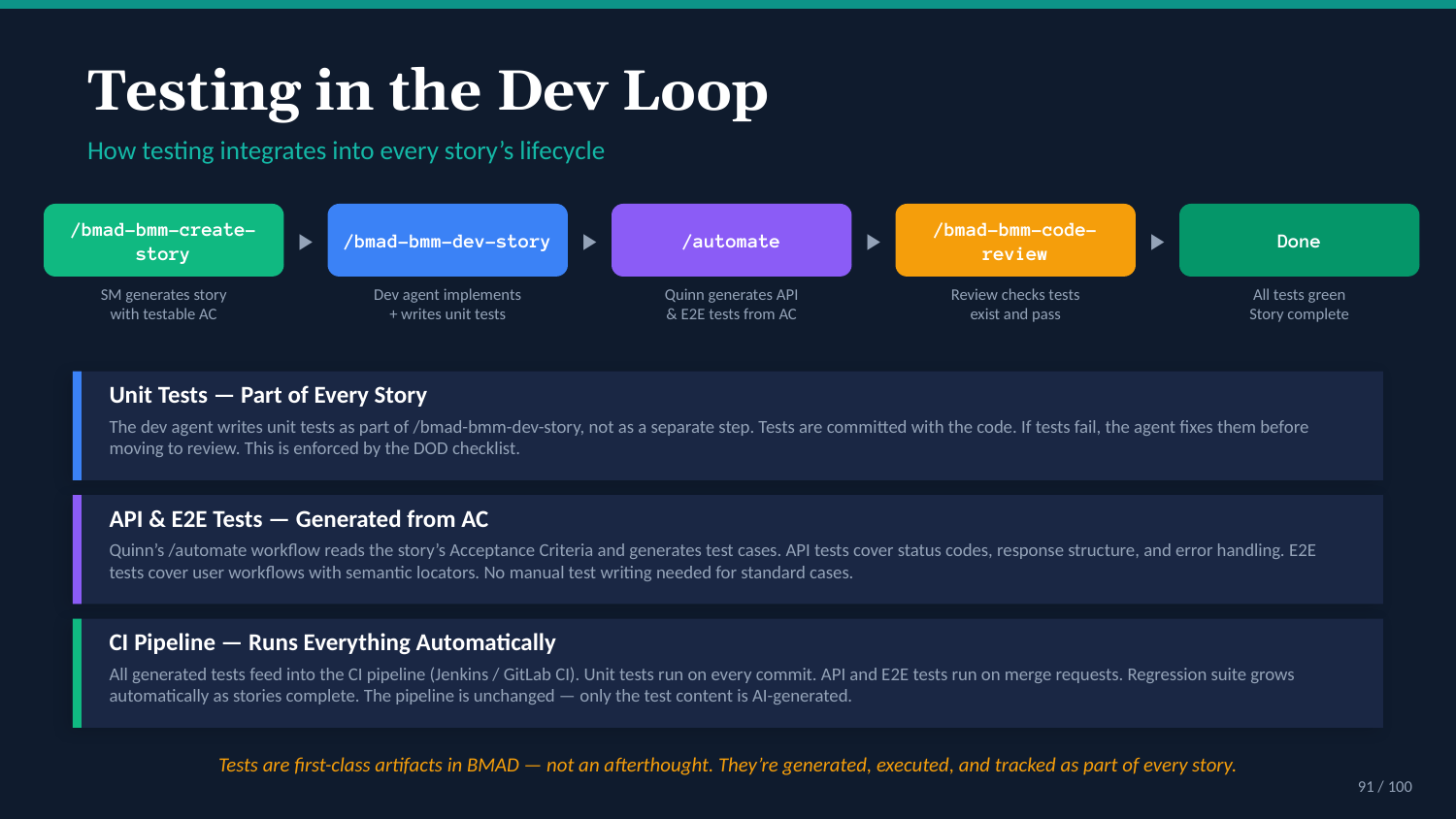

Testing in the Dev Loop
How testing integrates into every story’s lifecycle

/bmad-bmm-create-story

/bmad-bmm-dev-story

/automate

/bmad-bmm-code-review

Done
▶
▶
▶
▶
SM generates story
with testable AC
Dev agent implements
+ writes unit tests
Quinn generates API
& E2E tests from AC
Review checks tests
exist and pass
All tests green
Story complete

Unit Tests — Part of Every Story
The dev agent writes unit tests as part of /bmad-bmm-dev-story, not as a separate step. Tests are committed with the code. If tests fail, the agent fixes them before moving to review. This is enforced by the DOD checklist.

API & E2E Tests — Generated from AC
Quinn’s /automate workflow reads the story’s Acceptance Criteria and generates test cases. API tests cover status codes, response structure, and error handling. E2E tests cover user workflows with semantic locators. No manual test writing needed for standard cases.

CI Pipeline — Runs Everything Automatically
All generated tests feed into the CI pipeline (Jenkins / GitLab CI). Unit tests run on every commit. API and E2E tests run on merge requests. Regression suite grows automatically as stories complete. The pipeline is unchanged — only the test content is AI-generated.
Tests are first-class artifacts in BMAD — not an afterthought. They’re generated, executed, and tracked as part of every story.
91 / 100